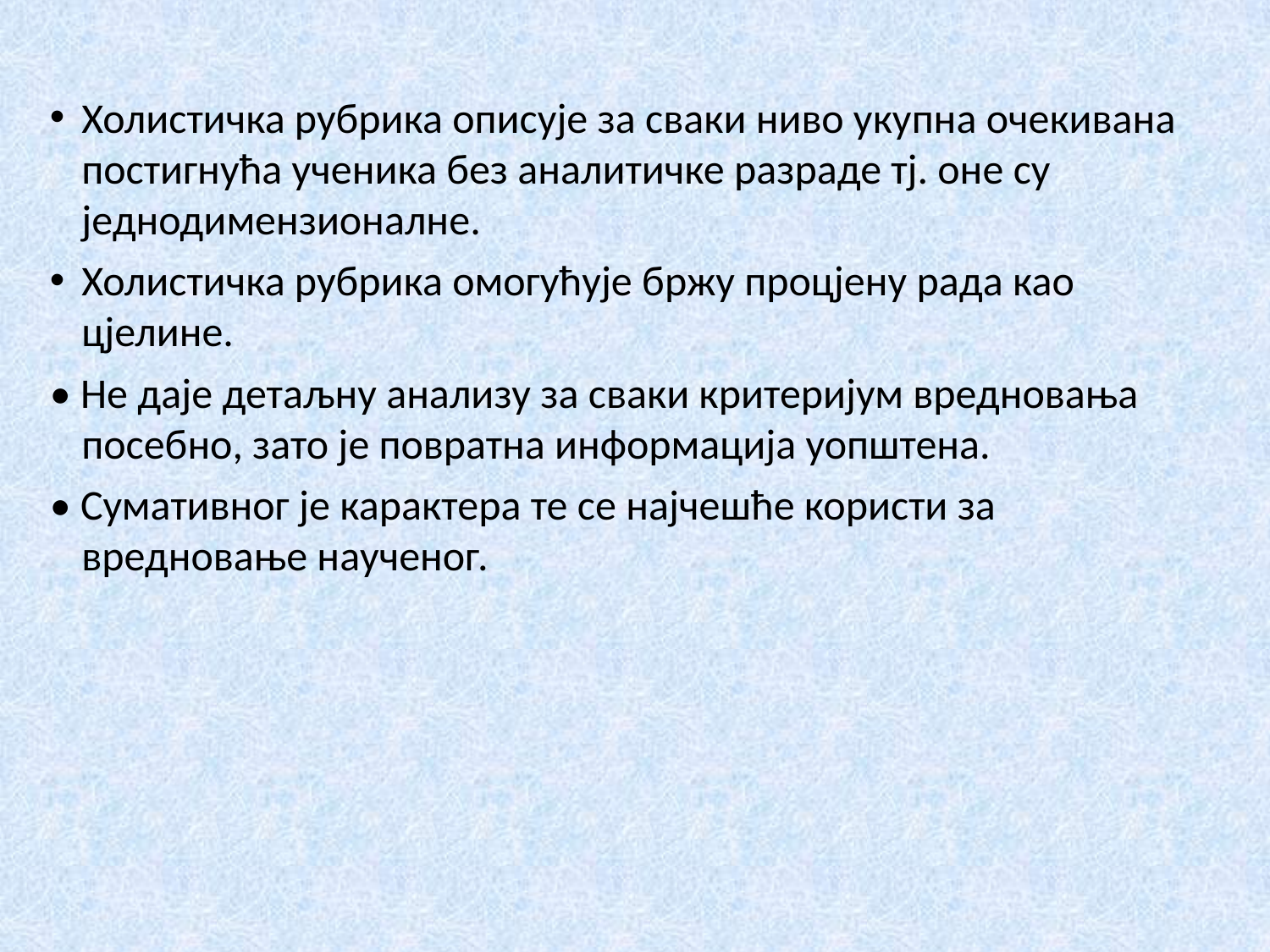

Холистичка рубрика описује за сваки ниво укупна очекивана постигнућа ученика без аналитичке разраде тј. оне су једнодимензионалне.
Холистичка рубрика омогућује бржу процјену рада као цјелине.
• Не даје детаљну анализу за сваки критеријум вредновања посебно, зато је повратна информација уопштена.
• Сумативног је карактера те се најчешће користи за вредновање наученог.